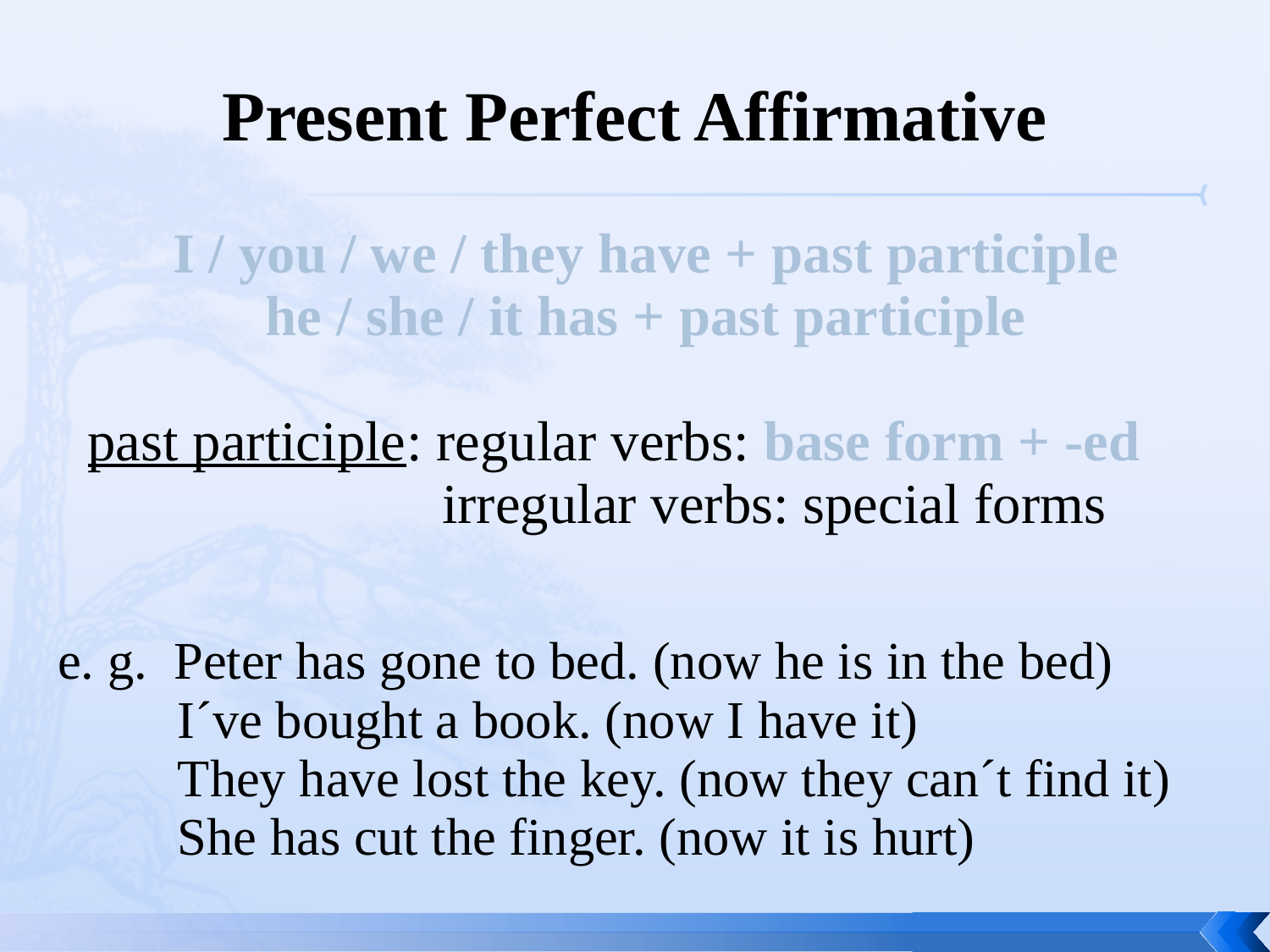

# Present Perfect Affirmative
| I / you / we / they have + past participle he / she / it has + past participle past participle: regular verbs: base form + -ed irregular verbs: special forms |
| --- |
| e. g. Peter has gone to bed. (now he is in the bed) I´ve bought a book. (now I have it) They have lost the key. (now they can´t find it) She has cut the finger. (now it is hurt) |
| --- |